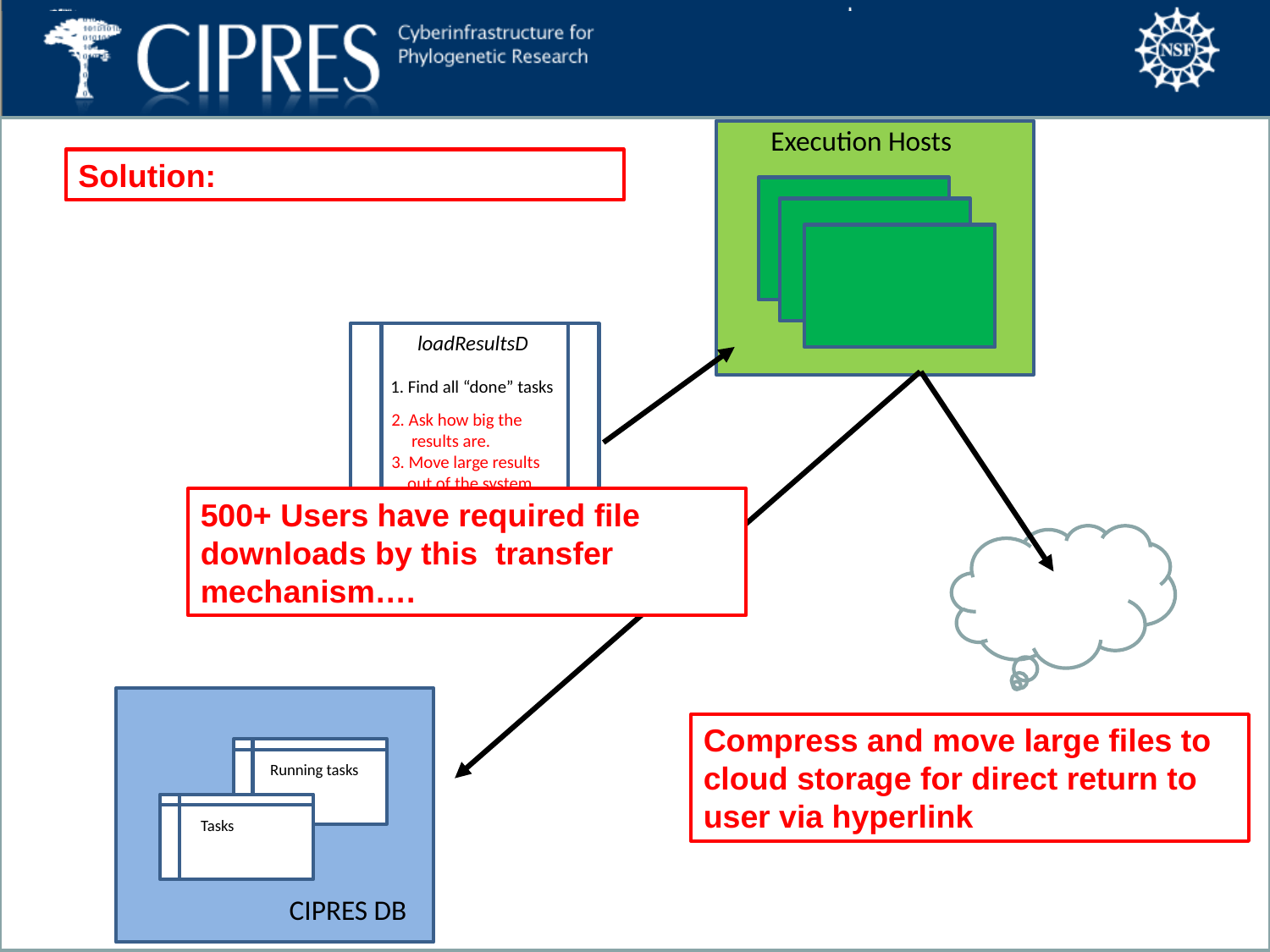

Execution Hosts

Solution:

loadResultsD
1. Find all “done” tasks
2. Ask how big the
     results are.
3. Move large results
    out of the system,
    transfer all others
4. Remove job from
     “WorkQ”
500+ Users have required file downloads by this  transfer mechanism….

Compress and move large files to cloud storage for direct return to user via hyperlink

Running tasks

Tasks
CIPRES DB